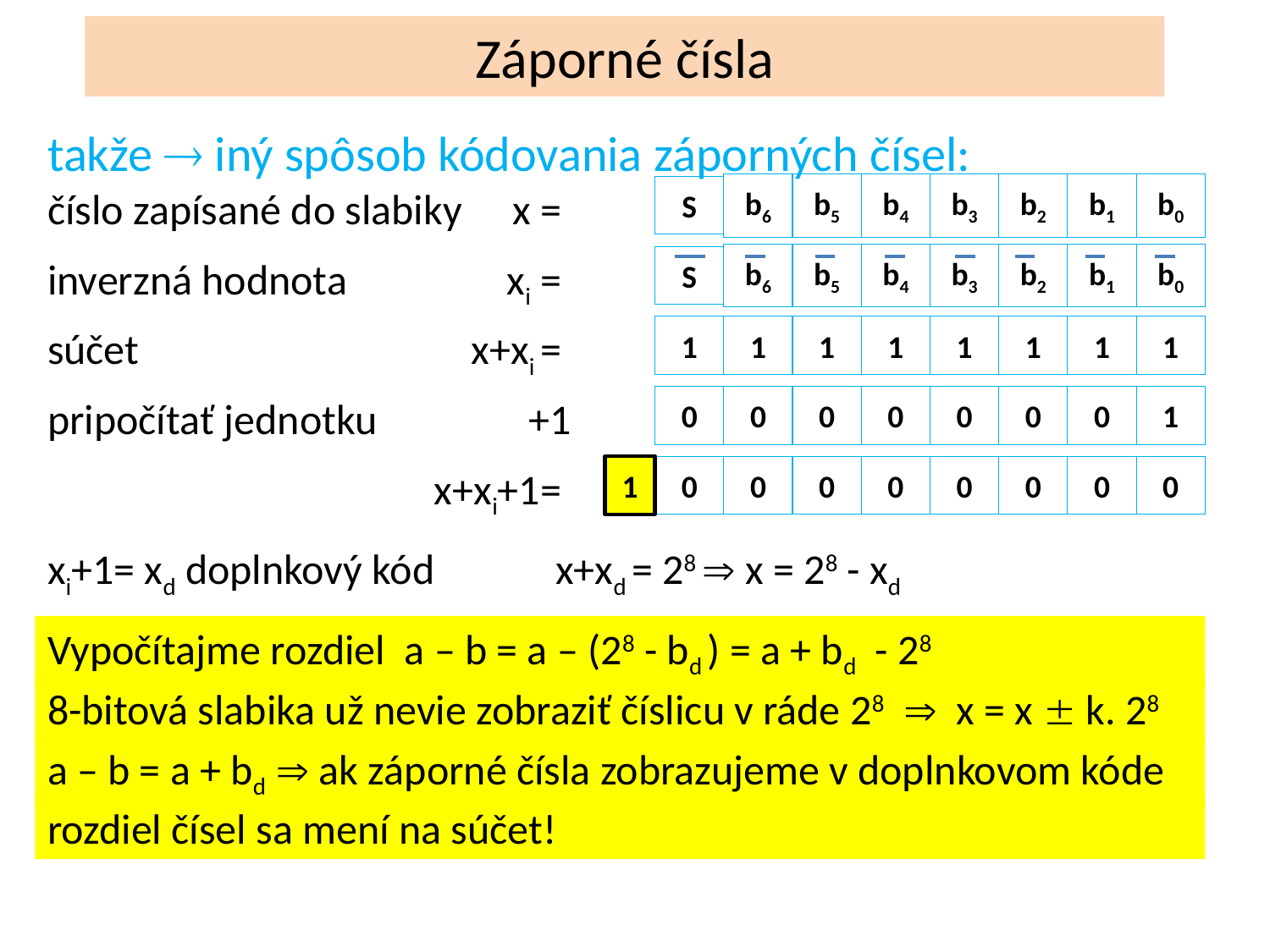

# Záporné čísla
takže → iný spôsob kódovania záporných čísel:

číslo zapísané do slabiky 	x =
S
b6
b5
b4
b3
b2
b1
b0
inverzná hodnota	xi =
S
b6
b5
b4
b3
b2
b1
b0
súčet	x+xi =
1
1
1
1
1
1
1
1
pripočítať jednotku	 +1
0
0
0
0
0
0
0
1
	x+xi+1=
1
0
0
0
0
0
0
0
0
xi+1= xd doplnkový kód 		x+xd = 28 ⇒ x = 28 - xd
Vypočítajme rozdiel  a – b = a – (28 - bd ) = a + bd  - 28
8-bitová slabika už nevie zobraziť číslicu v ráde 28  ⇒  x = x ± k. 28
a – b = a + bd ⇒ ak záporné čísla zobrazujeme v doplnkovom kóde
rozdiel čísel sa mení na súčet!